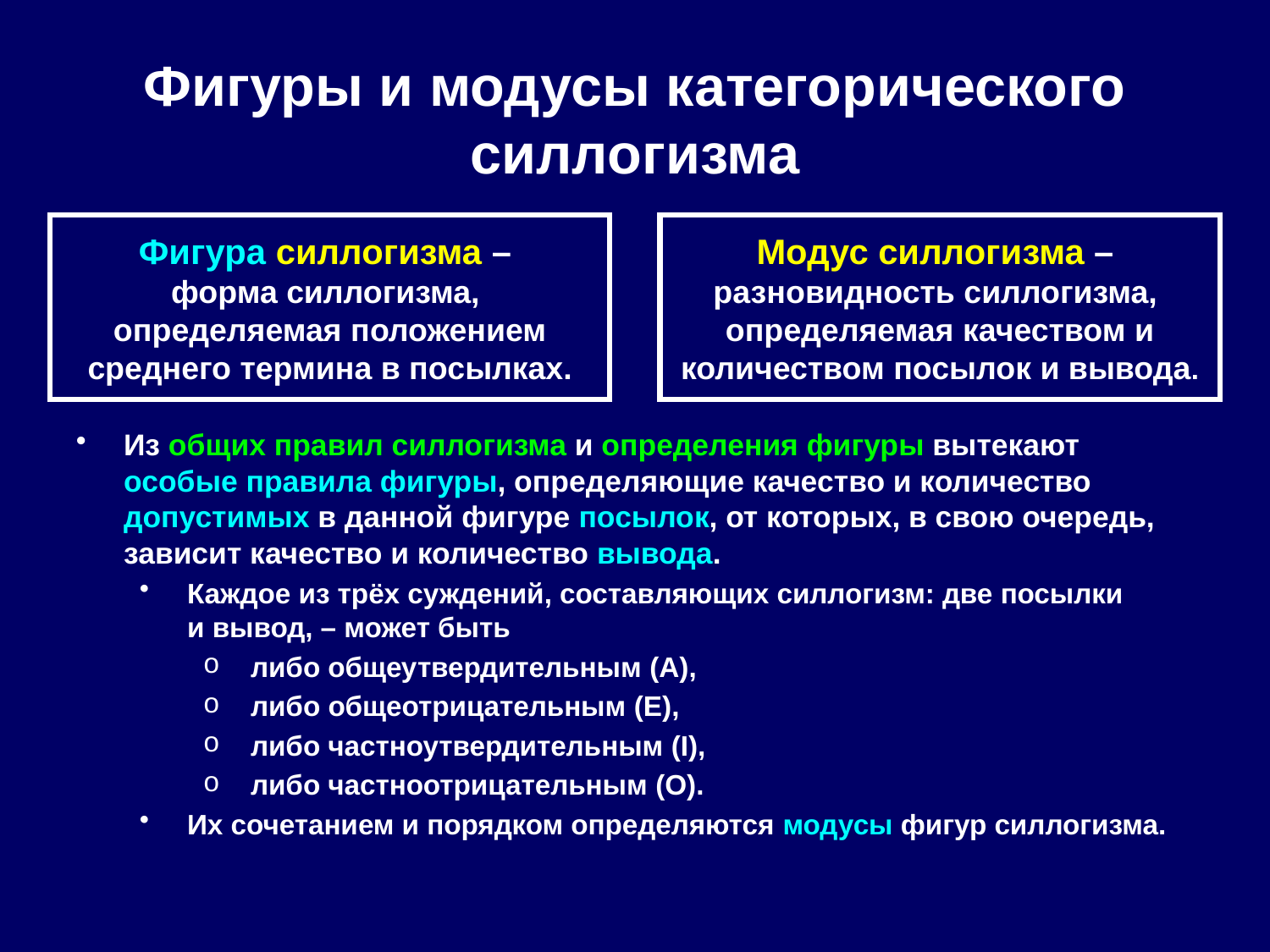

# Фигуры и модусы категорического силлогизма
Фигура силлогизма –
форма силлогизма,
определяемая положением среднего термина в посылках.
Модус силлогизма –
разновидность силлогизма,
определяемая качеством и количеством посылок и вывода.
Из общих правил силлогизма и определения фигуры вытекают особые правила фигуры, определяющие качество и количество допустимых в данной фигуре посылок, от которых, в свою очередь, зависит качество и количество вывода.
Каждое из трёх суждений, составляющих силлогизм: две посылки
и вывод, – может быть
либо общеутвердительным (A),
либо общеотрицательным (E),
либо частноутвердительным (I),
либо частноотрицательным (O).
Их сочетанием и порядком определяются модусы фигур силлогизма.